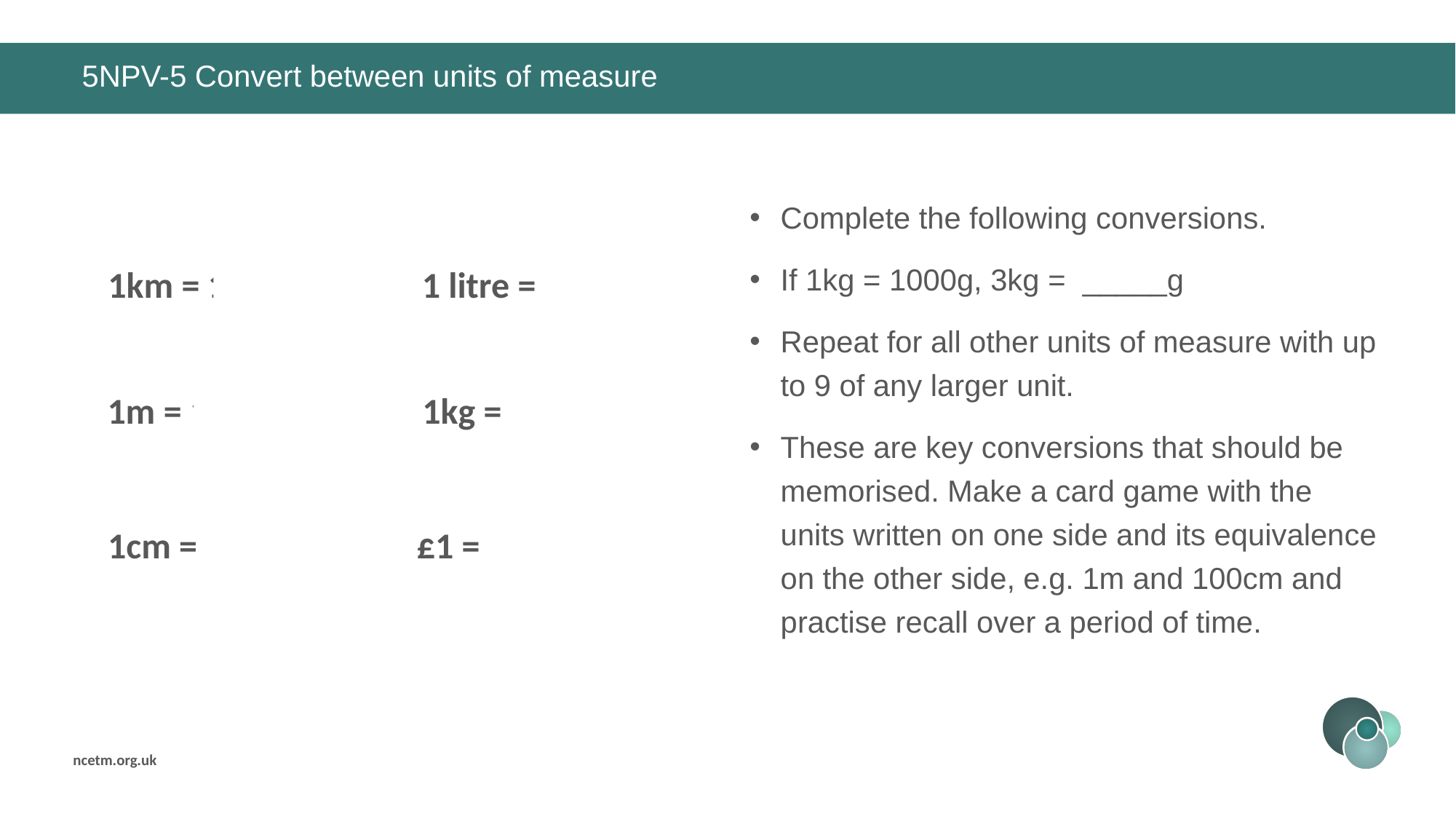

# 5NPV-5 Convert between units of measure
Complete the following conversions.
If 1kg = 1000g, 3kg =  _____g
Repeat for all other units of measure with up to 9 of any larger unit.
These are key conversions that should be memorised. Make a card game with the units written on one side and its equivalence on the other side, e.g. 1m and 100cm and practise recall over a period of time.

1km = 1,000m
1 litre = 1,000ml

1m = 100cm
1kg = 1,000g

1cm = 10mm
£1 = 100p